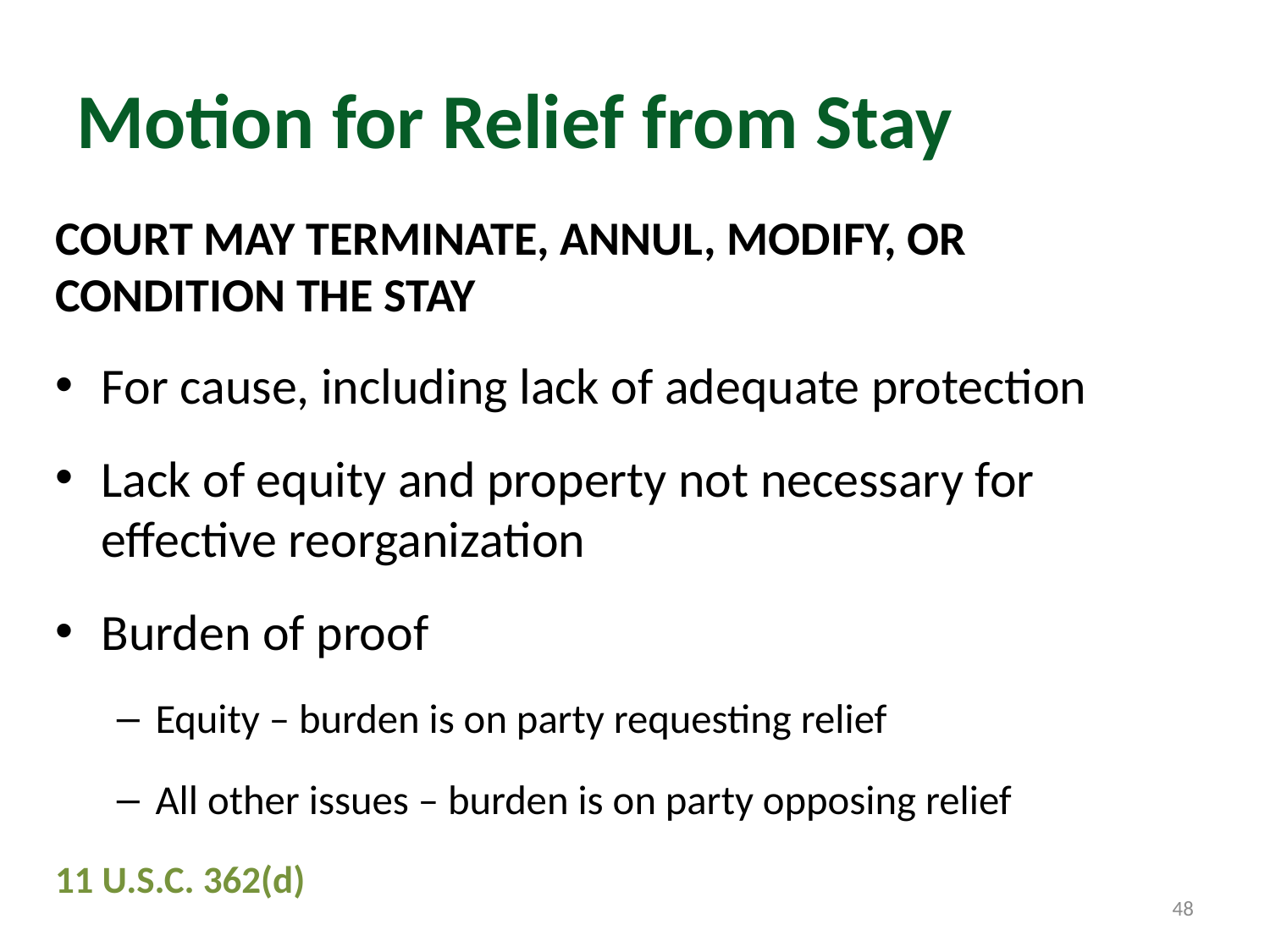

# Motion for Relief from Stay
COURT MAY TERMINATE, ANNUL, MODIFY, OR CONDITION THE STAY
For cause, including lack of adequate protection
Lack of equity and property not necessary for effective reorganization
Burden of proof
Equity – burden is on party requesting relief
All other issues – burden is on party opposing relief
11 U.S.C. 362(d)
48